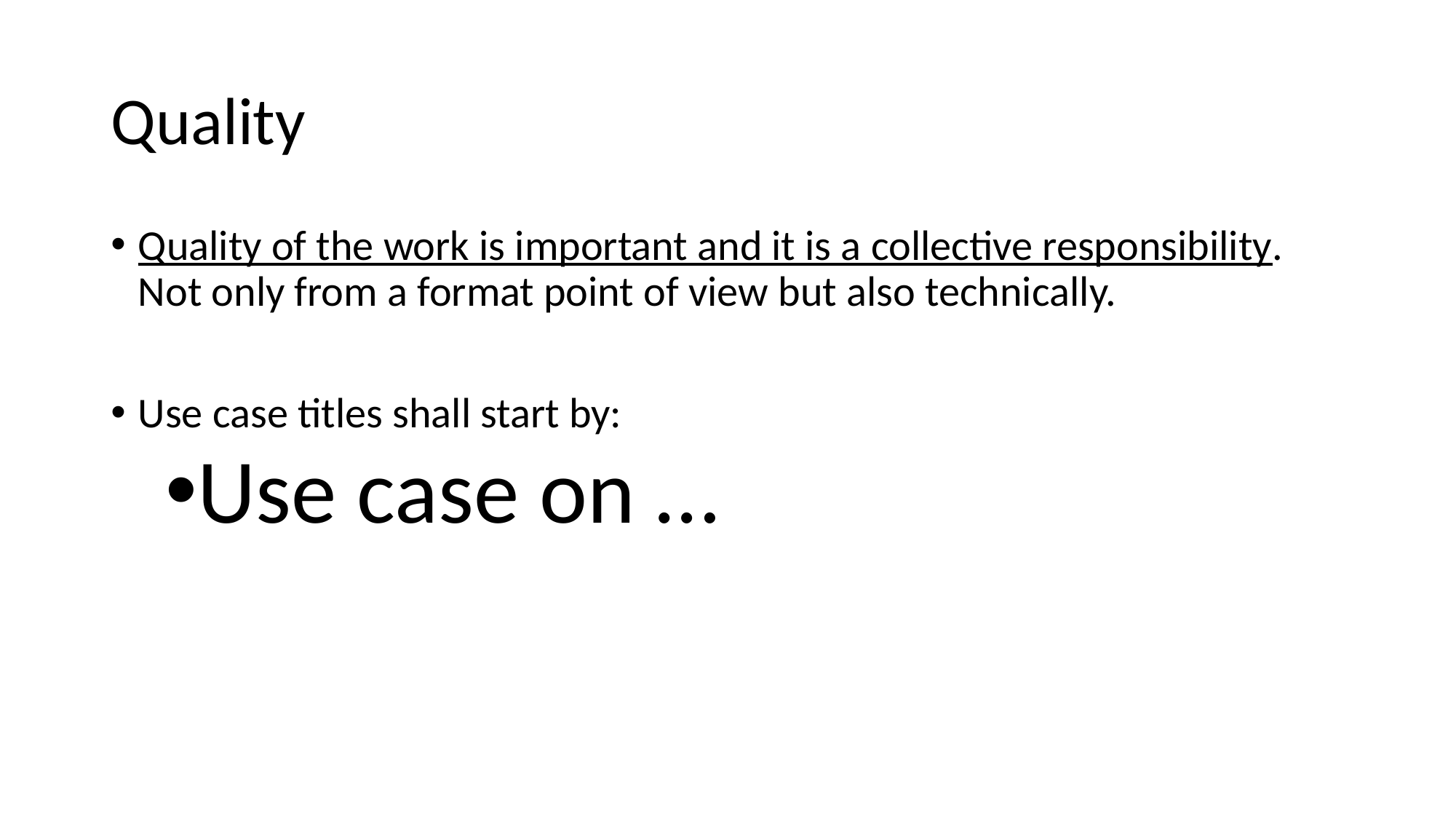

# Quality
Quality of the work is important and it is a collective responsibility. Not only from a format point of view but also technically.

Use case titles shall start by:
Use case on …